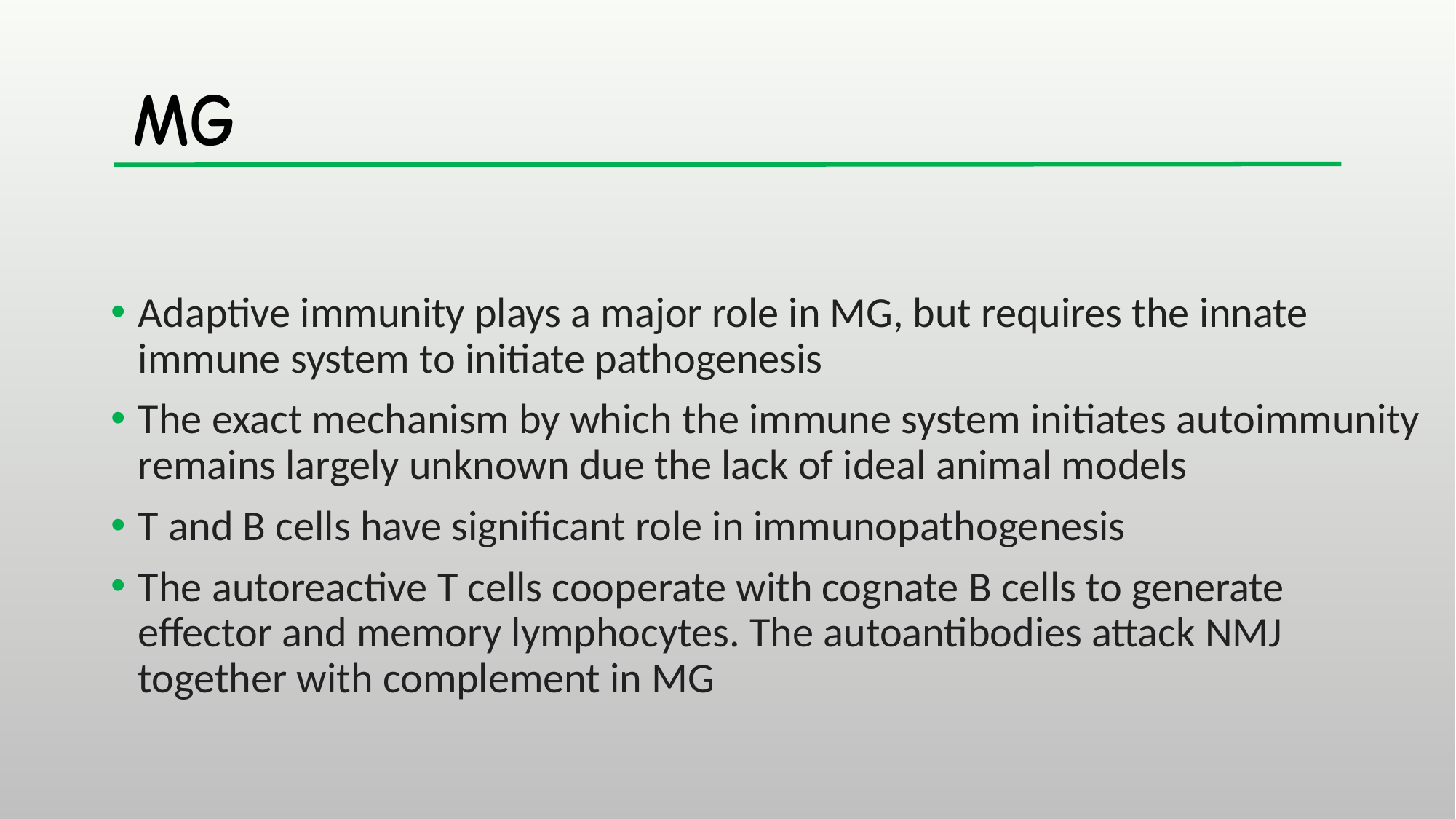

# MG
Adaptive immunity plays a major role in MG, but requires the innate immune system to initiate pathogenesis
The exact mechanism by which the immune system initiates autoimmunity remains largely unknown due the lack of ideal animal models
T and B cells have significant role in immunopathogenesis
The autoreactive T cells cooperate with cognate B cells to generate effector and memory lymphocytes. The autoantibodies attack NMJ together with complement in MG